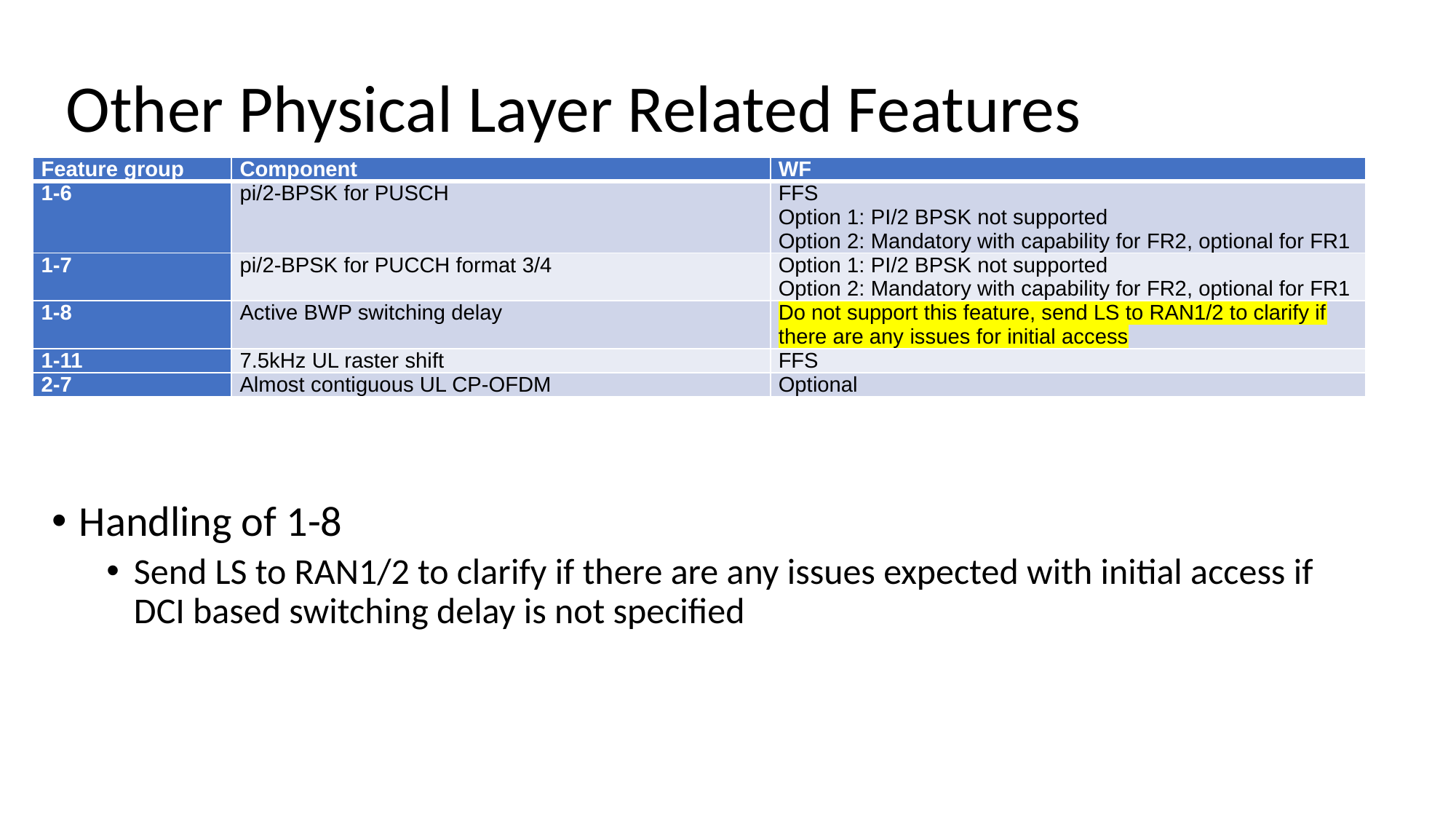

# Other Physical Layer Related Features
| Feature group | Component | WF |
| --- | --- | --- |
| 1-6 | pi/2-BPSK for PUSCH | FFS Option 1: PI/2 BPSK not supported Option 2: Mandatory with capability for FR2, optional for FR1 |
| 1-7 | pi/2-BPSK for PUCCH format 3/4 | Option 1: PI/2 BPSK not supported Option 2: Mandatory with capability for FR2, optional for FR1 |
| 1-8 | Active BWP switching delay | Do not support this feature, send LS to RAN1/2 to clarify if there are any issues for initial access |
| 1-11 | 7.5kHz UL raster shift | FFS |
| 2-7 | Almost contiguous UL CP-OFDM | Optional |
Handling of 1-8
Send LS to RAN1/2 to clarify if there are any issues expected with initial access if DCI based switching delay is not specified